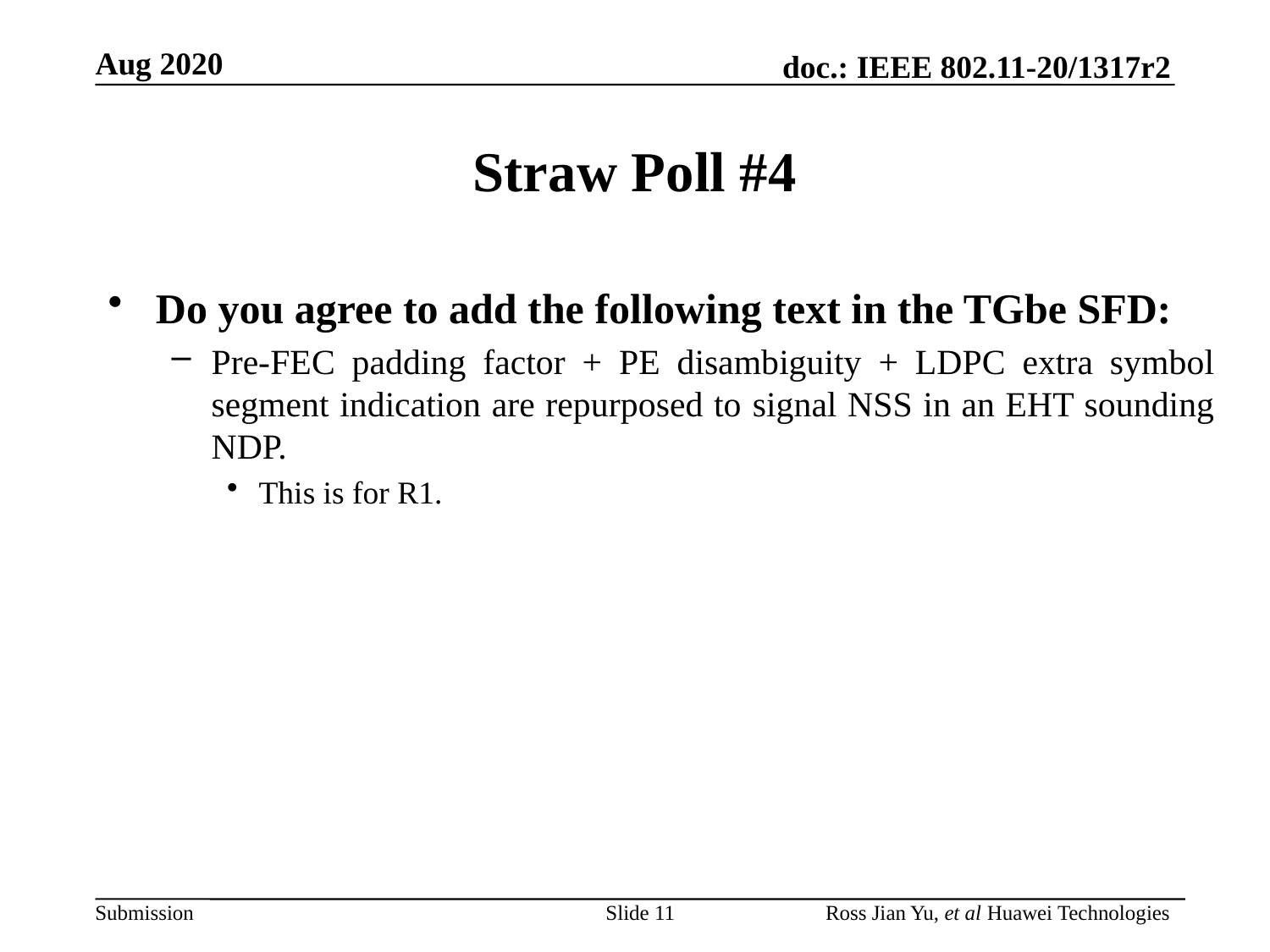

# Straw Poll #4
Do you agree to add the following text in the TGbe SFD:
Pre-FEC padding factor + PE disambiguity + LDPC extra symbol segment indication are repurposed to signal NSS in an EHT sounding NDP.
This is for R1.

Slide 11